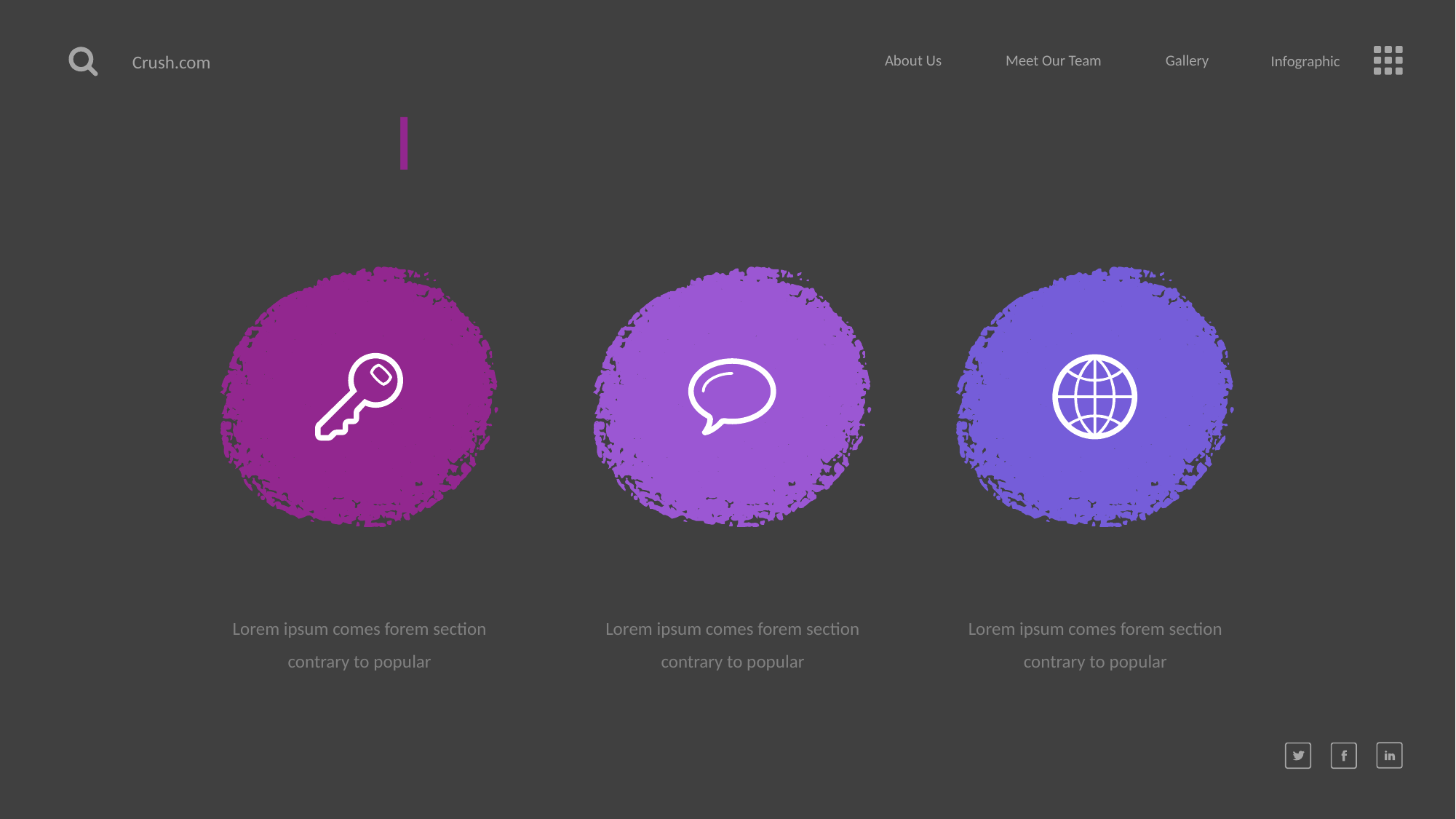

Crush.com
About Us
Meet Our Team
Gallery
Infographic

Infographic Element

Tittle Here
Tittle Here
Tittle Here
Lorem ipsum comes forem section contrary to popular
Lorem ipsum comes forem section contrary to popular
Lorem ipsum comes forem section contrary to popular